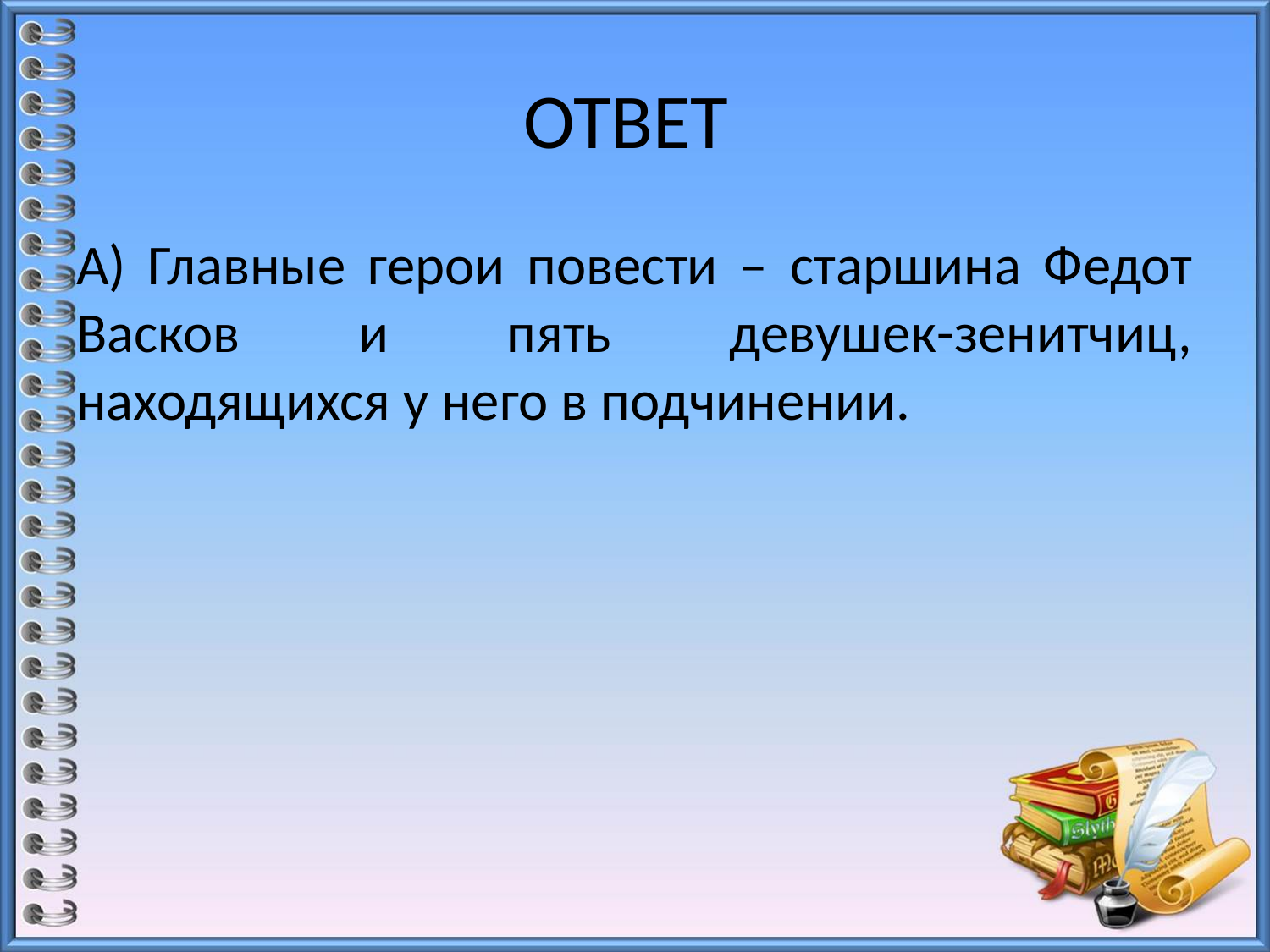

# ОТВЕТ
А) Главные герои повести – старшина Федот Васков и пять девушек-зенитчиц, находящихся у него в подчинении.